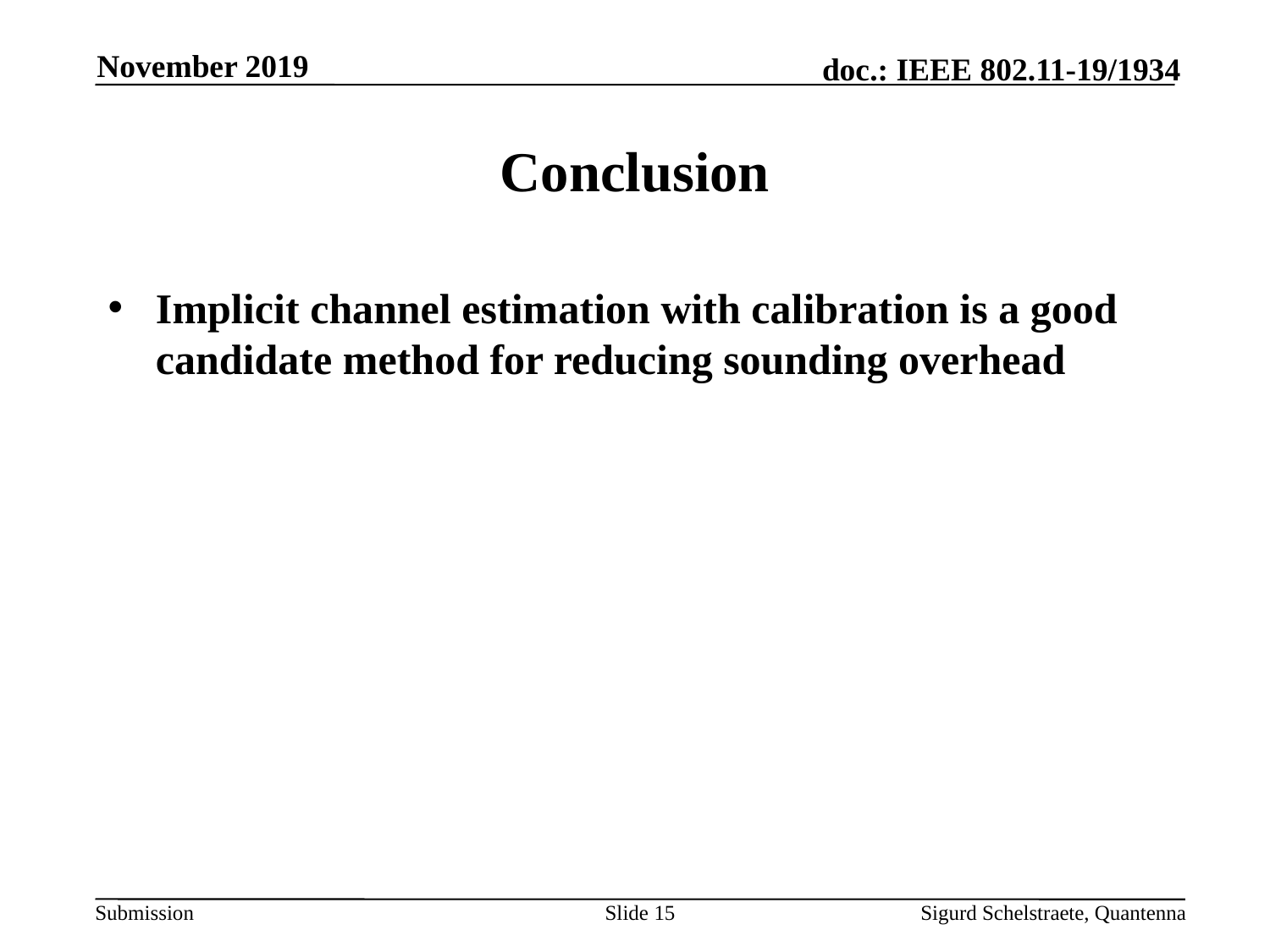

November 2019
# Conclusion
Implicit channel estimation with calibration is a good candidate method for reducing sounding overhead

Slide 15
Sigurd Schelstraete, Quantenna